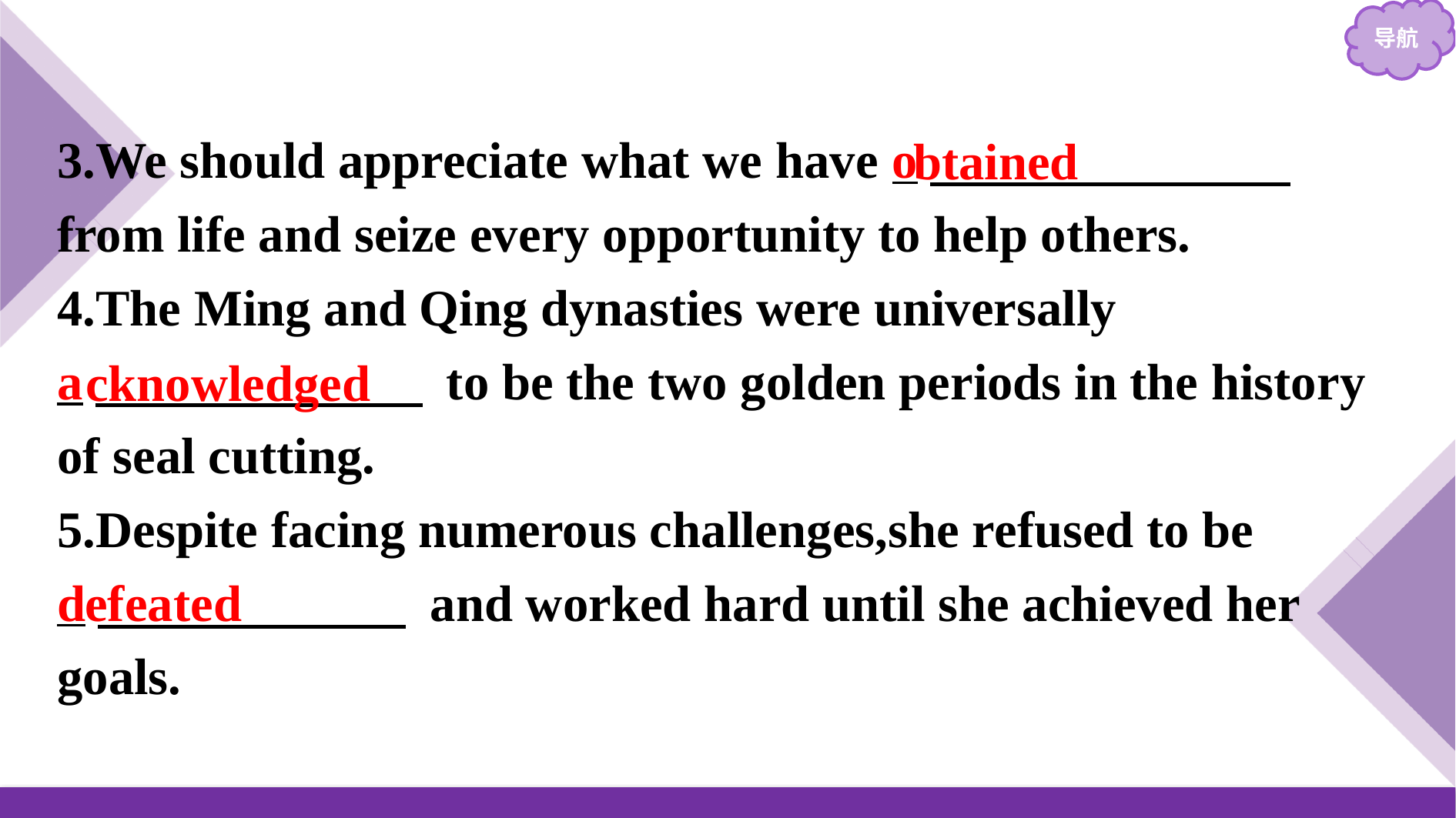

3.We should appreciate what we have o　　　　　　　 from life and seize every opportunity to help others.
4.The Ming and Qing dynasties were universally
a　　      　　　 to be the two golden periods in the history of seal cutting.
5.Despite facing numerous challenges,she refused to be
d　　　　　　 and worked hard until she achieved her goals.
btained
cknowledged
efeated